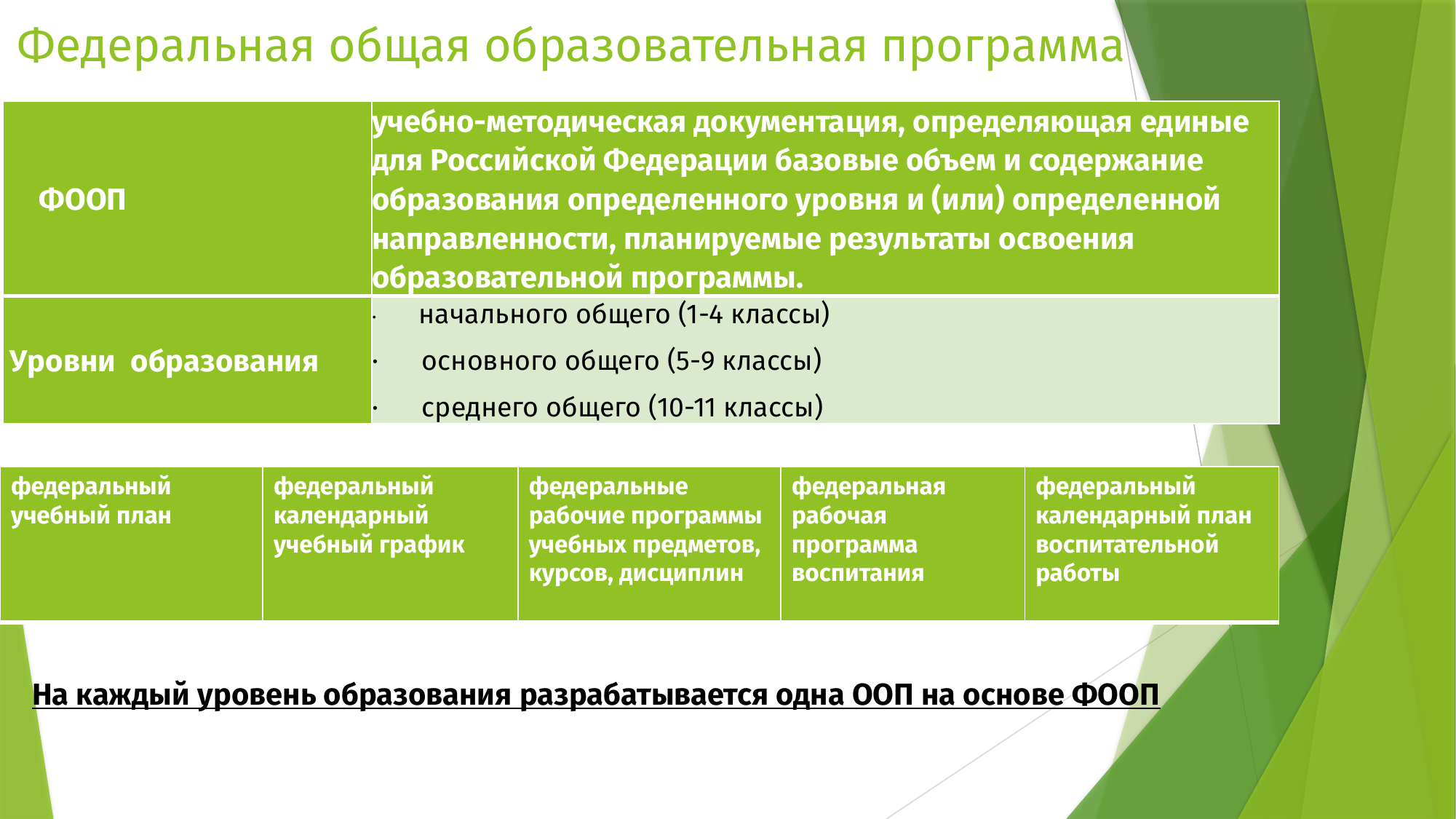

# Федеральная общая образовательная программа
| ФООП | учебно-методическая документация, определяющая единые для Российской Федерации базовые объем и содержание образования определенного уровня и (или) определенной направленности, планируемые результаты освоения образовательной программы. |
| --- | --- |
| Уровни образования | ·        начального общего (1-4 классы) ·      основного общего (5-9 классы) ·      среднего общего (10-11 классы) |

| федеральный учебный план | федеральный календарный учебный график | федеральные рабочие программы учебных предметов, курсов, дисциплин | федеральная рабочая программа воспитания | федеральный календарный план воспитательной работы |
| --- | --- | --- | --- | --- |
На каждый уровень образования разрабатывается одна ООП на основе ФООП